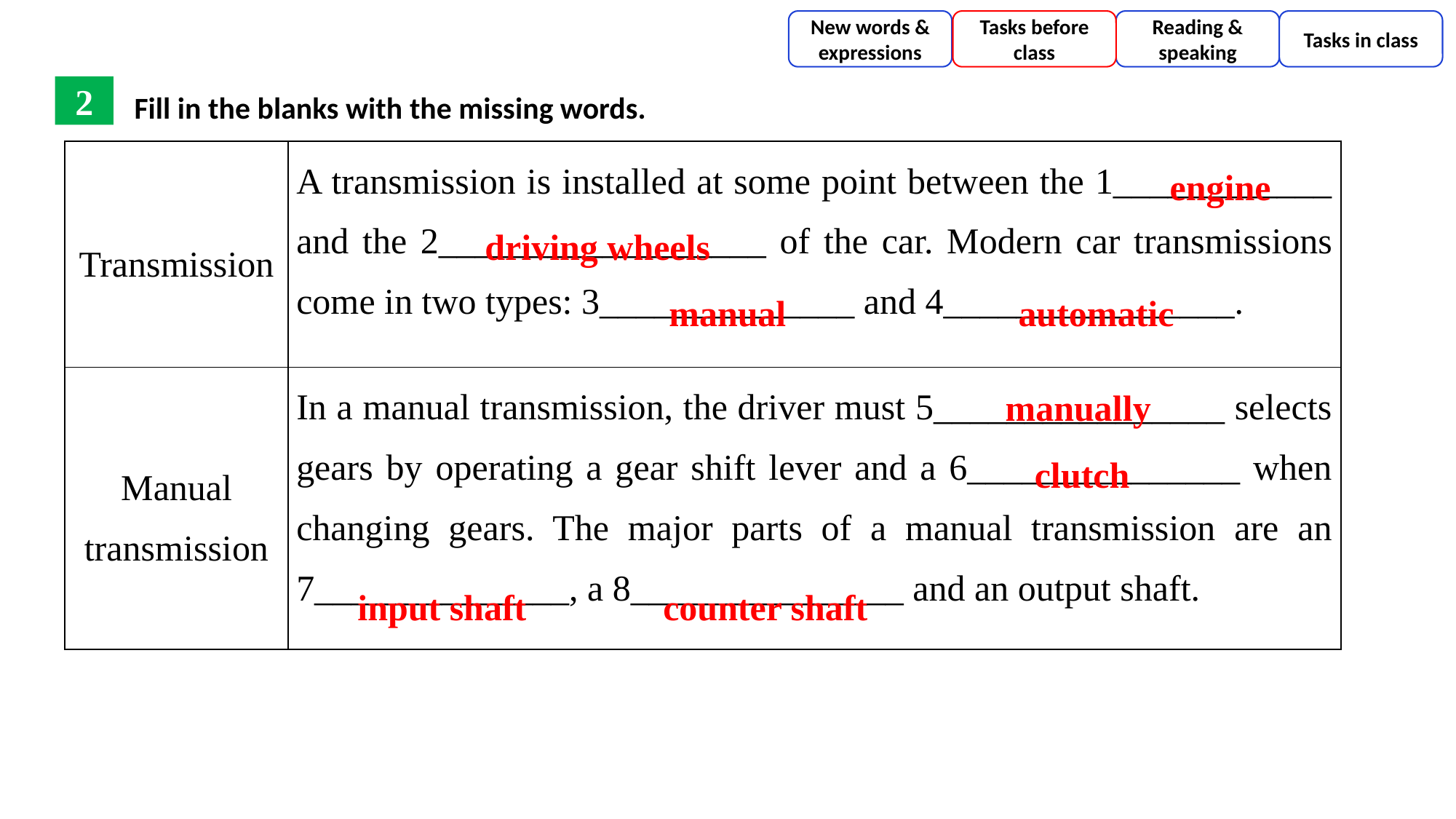

New words & expressions
Tasks before class
Reading & speaking
Tasks in class
Fill in the blanks with the missing words.

2
| Transmission | A transmission is installed at some point between the 1\_\_\_\_\_\_\_\_\_\_\_\_ and the 2\_\_\_\_\_\_\_\_\_\_\_\_\_\_\_\_\_\_ of the car. Modern car transmissions come in two types: 3\_\_\_\_\_\_\_\_\_\_\_\_\_\_ and 4\_\_\_\_\_\_\_\_\_\_\_\_\_\_\_\_. |
| --- | --- |
| Manual transmission | In a manual transmission, the driver must 5\_\_\_\_\_\_\_\_\_\_\_\_\_\_\_\_ selects gears by operating a gear shift lever and a 6\_\_\_\_\_\_\_\_\_\_\_\_\_\_\_ when changing gears. The major parts of a manual transmission are an 7\_\_\_\_\_\_\_\_\_\_\_\_\_\_, a 8\_\_\_\_\_\_\_\_\_\_\_\_\_\_\_ and an output shaft. |
engine
driving wheels
manual
automatic
manually
clutch
input shaft
counter shaft